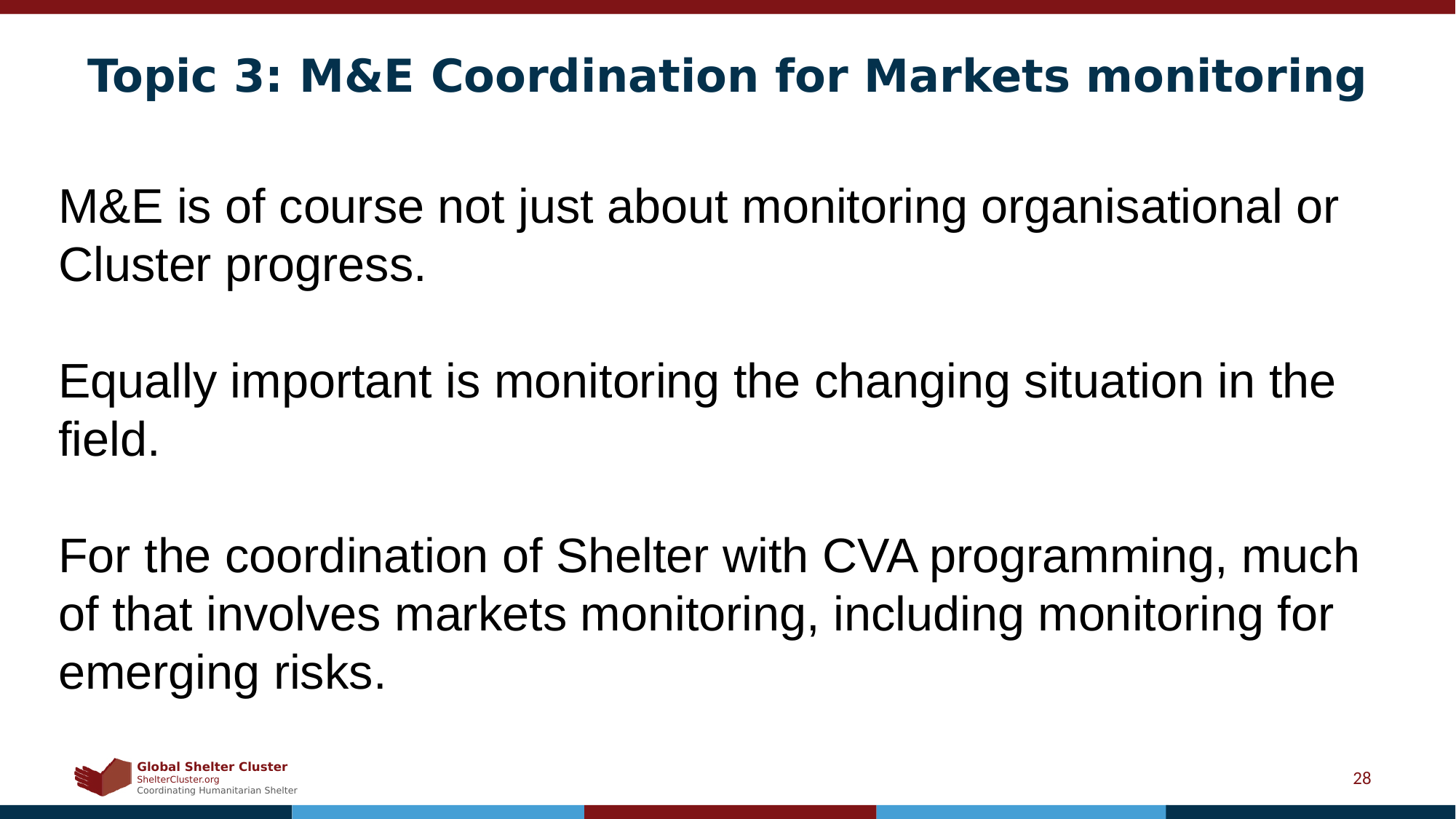

# Topic 3: M&E Coordination for Markets monitoring
M&E is of course not just about monitoring organisational or Cluster progress.

Equally important is monitoring the changing situation in the field.

For the coordination of Shelter with CVA programming, much of that involves markets monitoring, including monitoring for emerging risks.
28